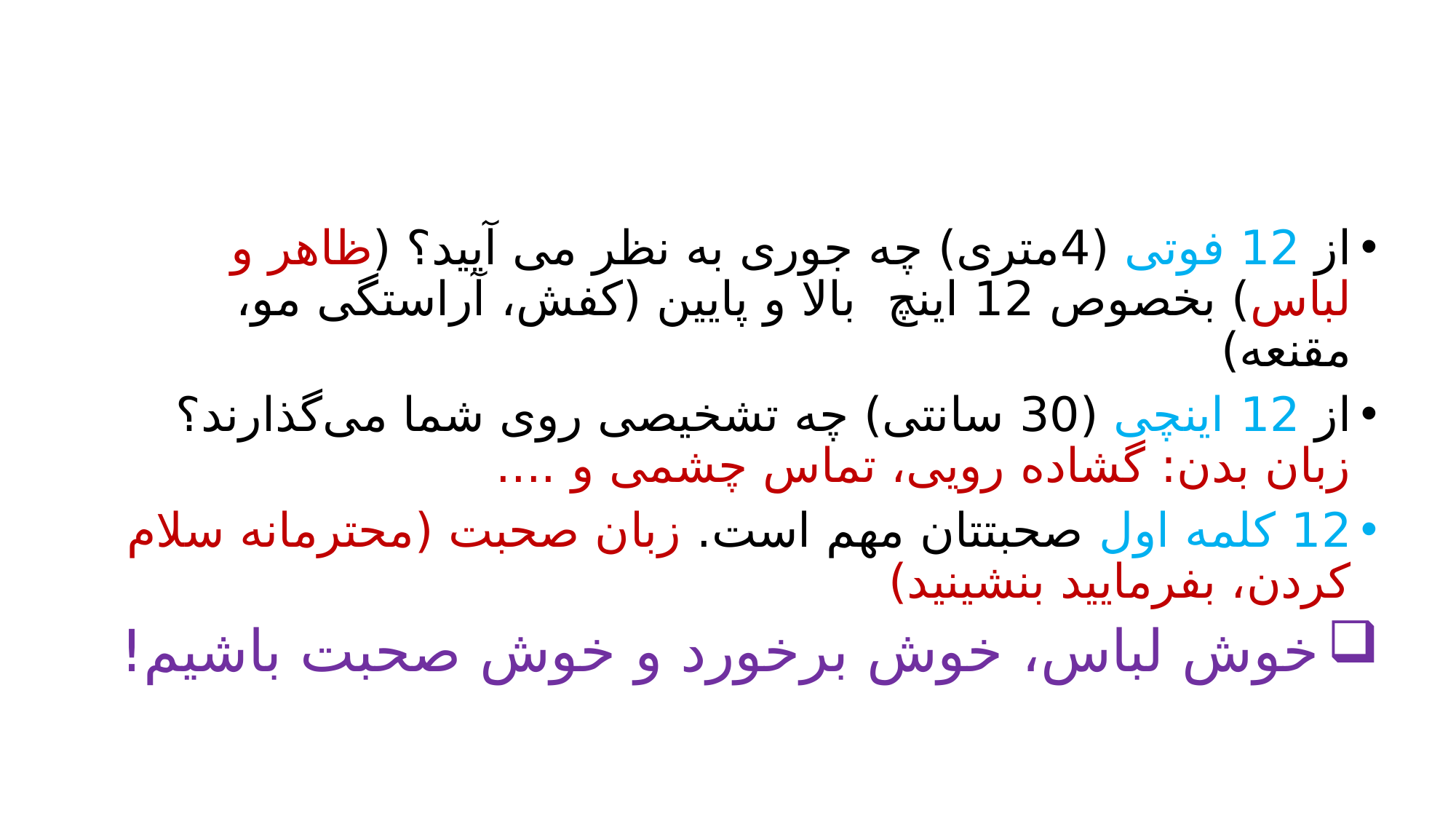

#
از 12 فوتی (4متری) چه جوری به نظر می آیید؟ (ظاهر و لباس) بخصوص 12 اینچ  بالا و پایین (کفش، آراستگی مو، مقنعه)
از 12 اینچی (30 سانتی) چه تشخیصی روی شما می‌گذارند؟ زبان بدن: گشاده رویی، تماس چشمی و ....
12 کلمه اول صحبتتان مهم است. زبان صحبت (محترمانه سلام کردن، بفرمایید بنشینید)
خوش لباس، خوش برخورد و خوش صحبت باشیم!